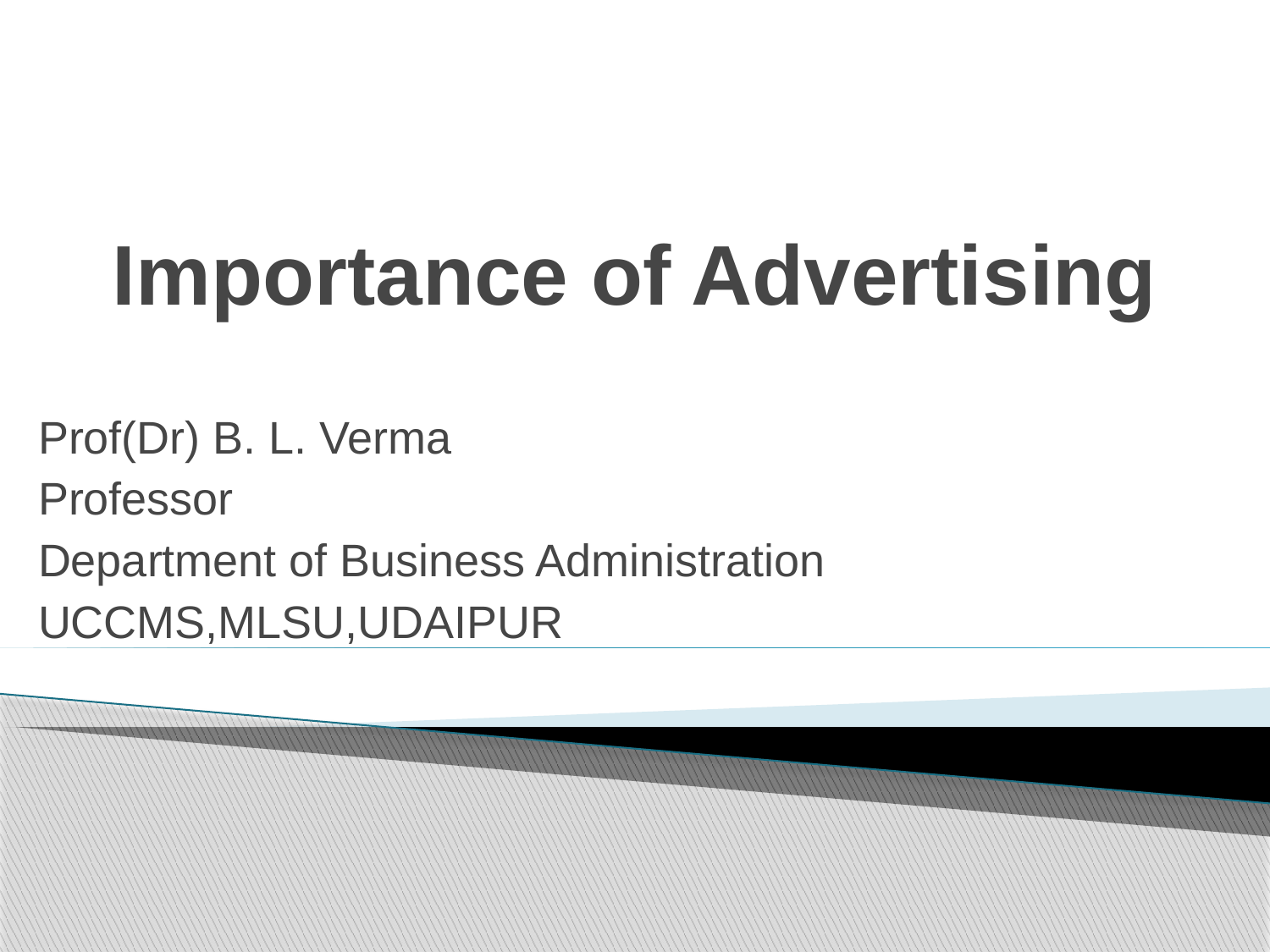

# Importance of Advertising
Prof(Dr) B. L. Verma
Professor
Department of Business Administration
UCCMS,MLSU,UDAIPUR